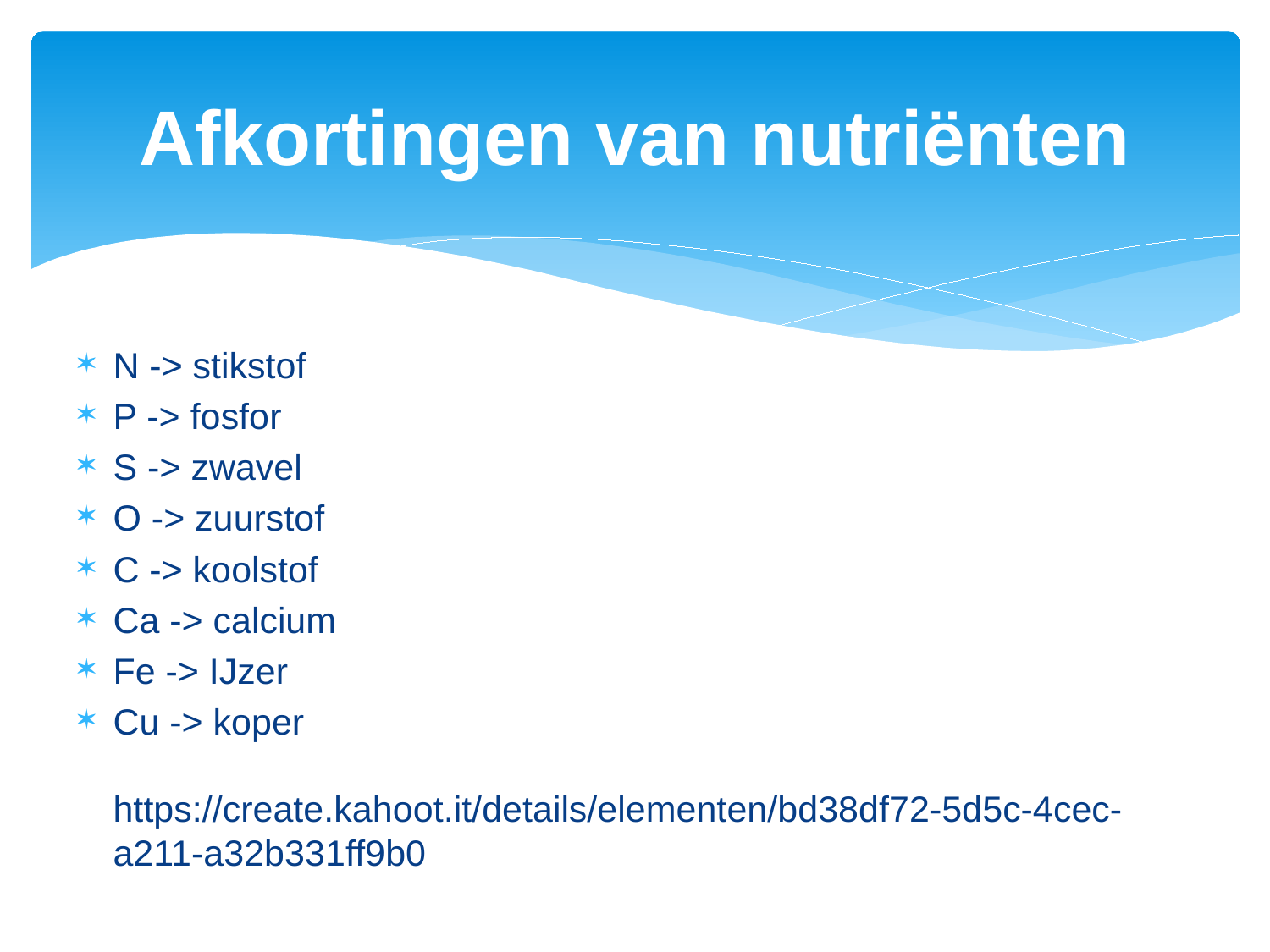

# Afkortingen van nutriënten
N -> stikstof
P -> fosfor
S -> zwavel
O -> zuurstof
C -> koolstof
Ca -> calcium
Fe -> IJzer
Cu -> koper
https://create.kahoot.it/details/elementen/bd38df72-5d5c-4cec-a211-a32b331ff9b0